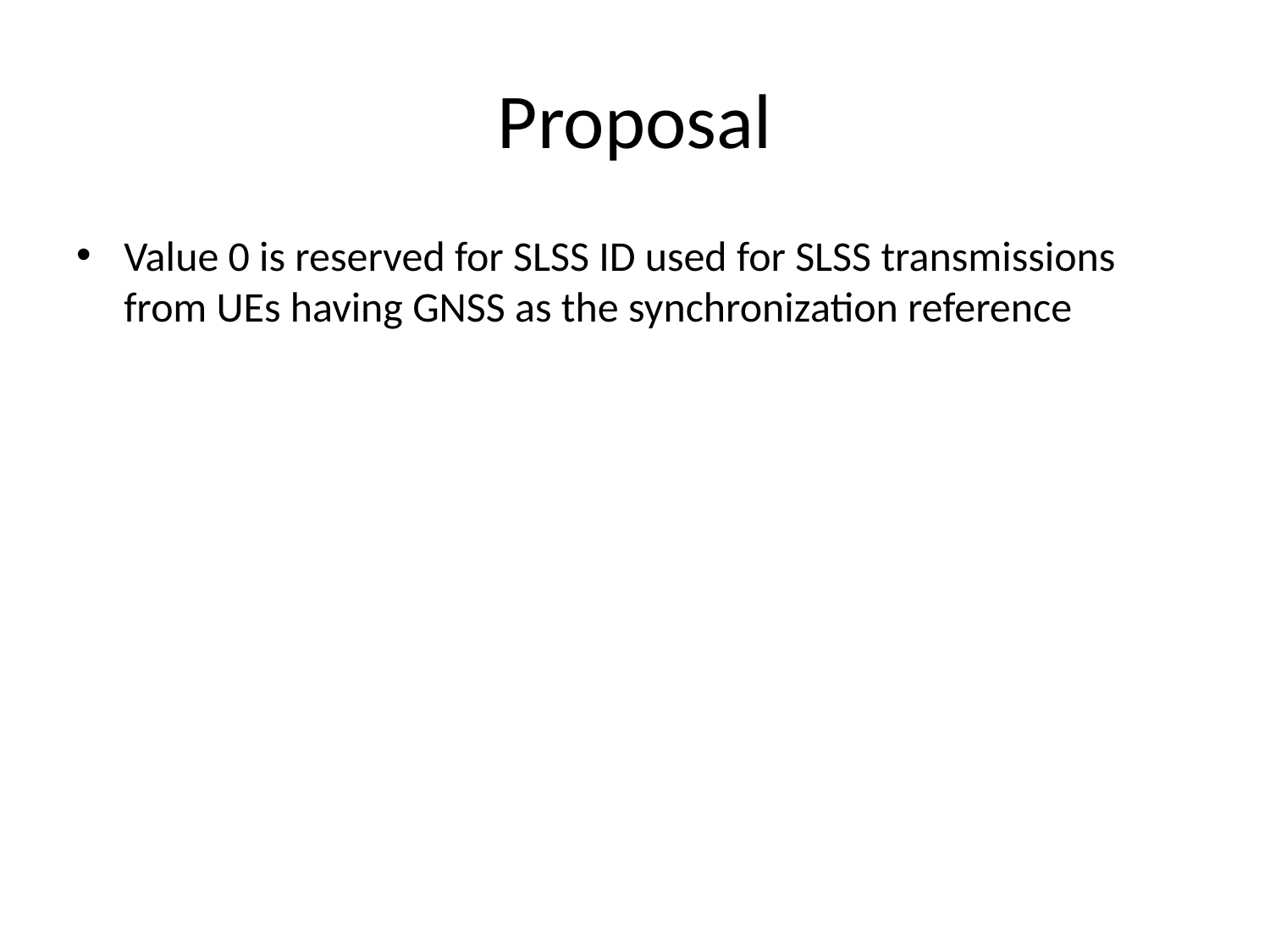

# Proposal
Value 0 is reserved for SLSS ID used for SLSS transmissions from UEs having GNSS as the synchronization reference